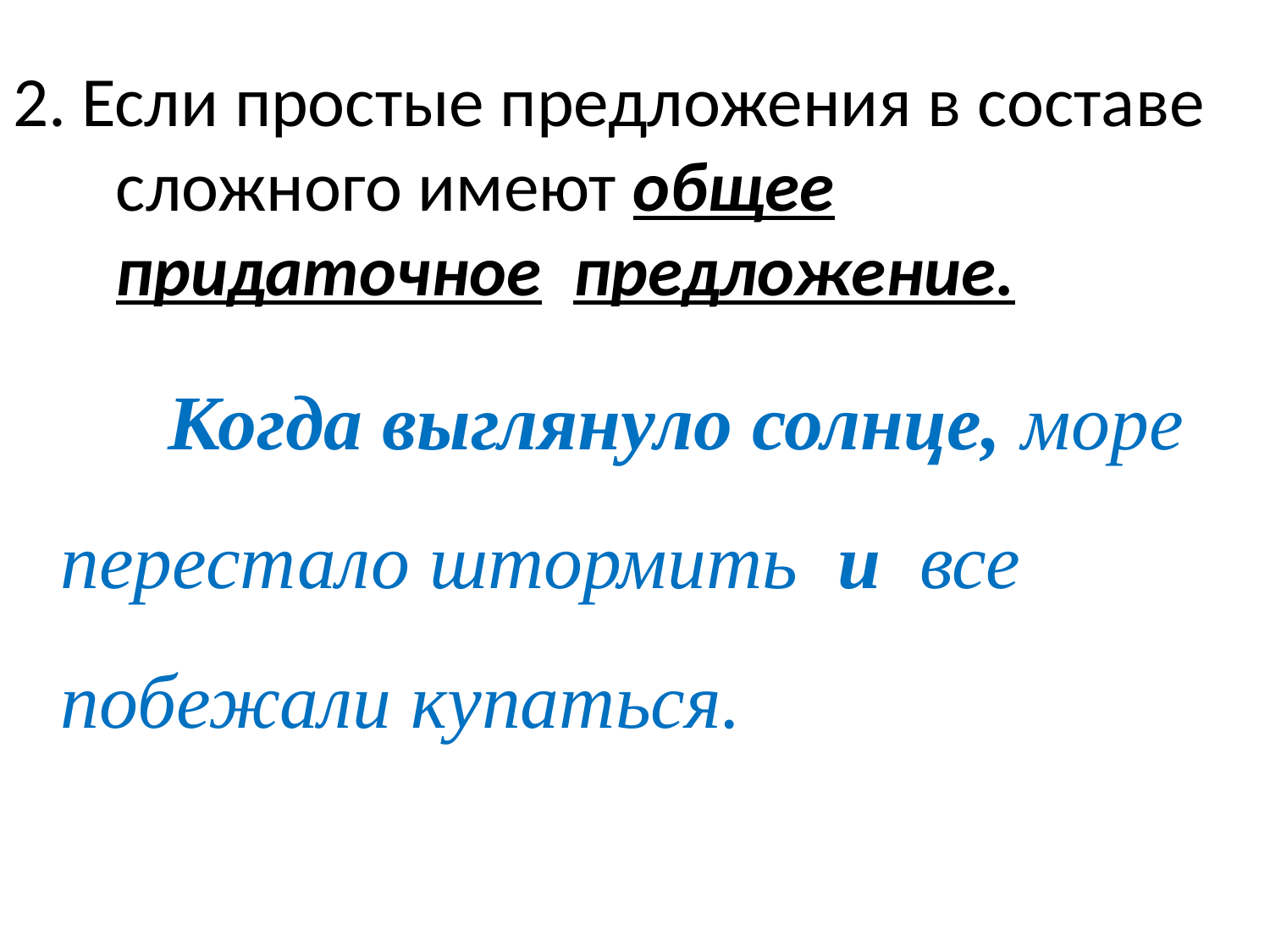

2. Если простые предложения в составе сложного имеют общее придаточное  предложение.
        Когда выглянуло солнце, море перестало штормить  и  все побежали купаться.